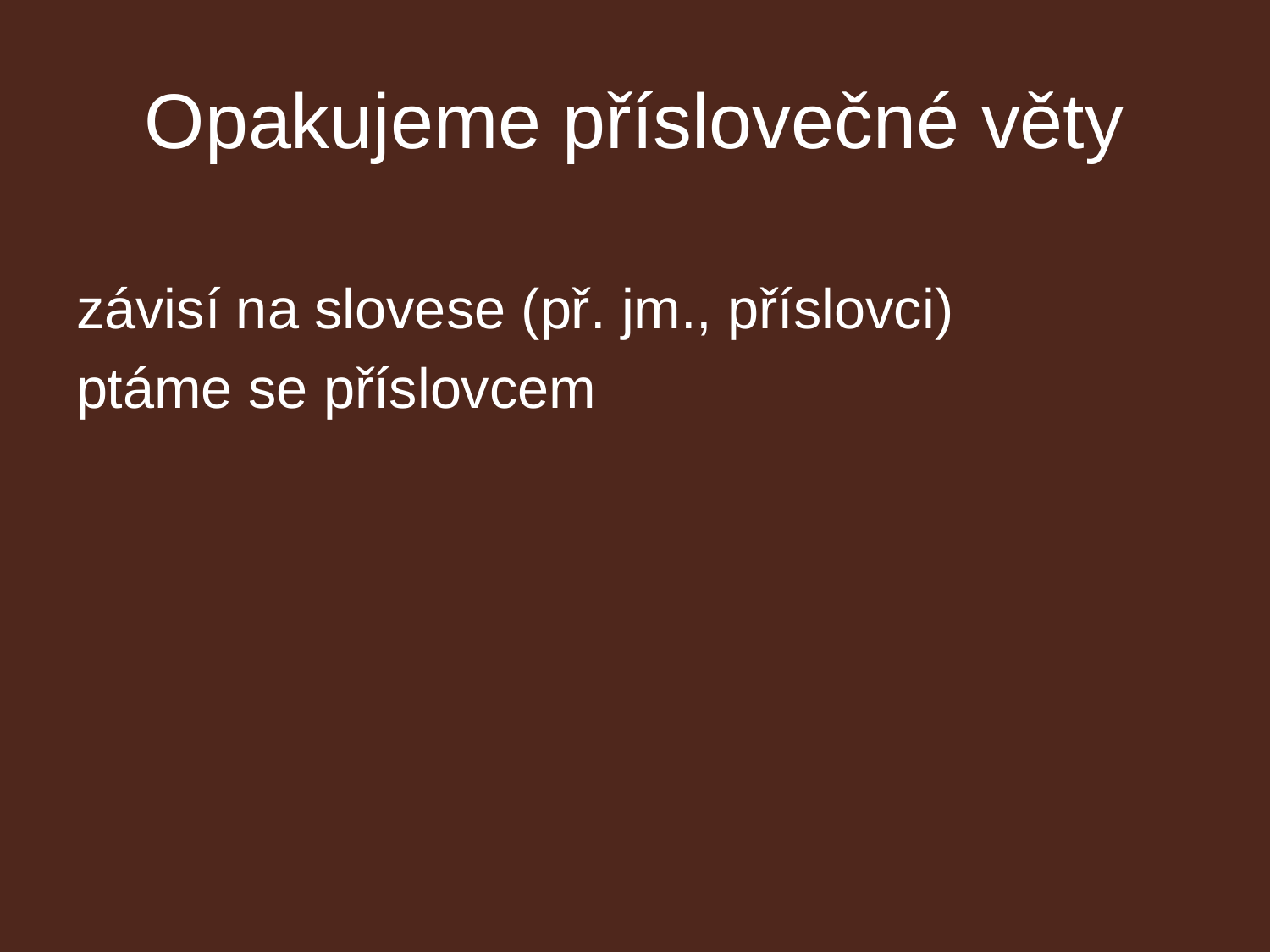

# Opakujeme příslovečné věty
závisí na slovese (př. jm., příslovci)
ptáme se příslovcem